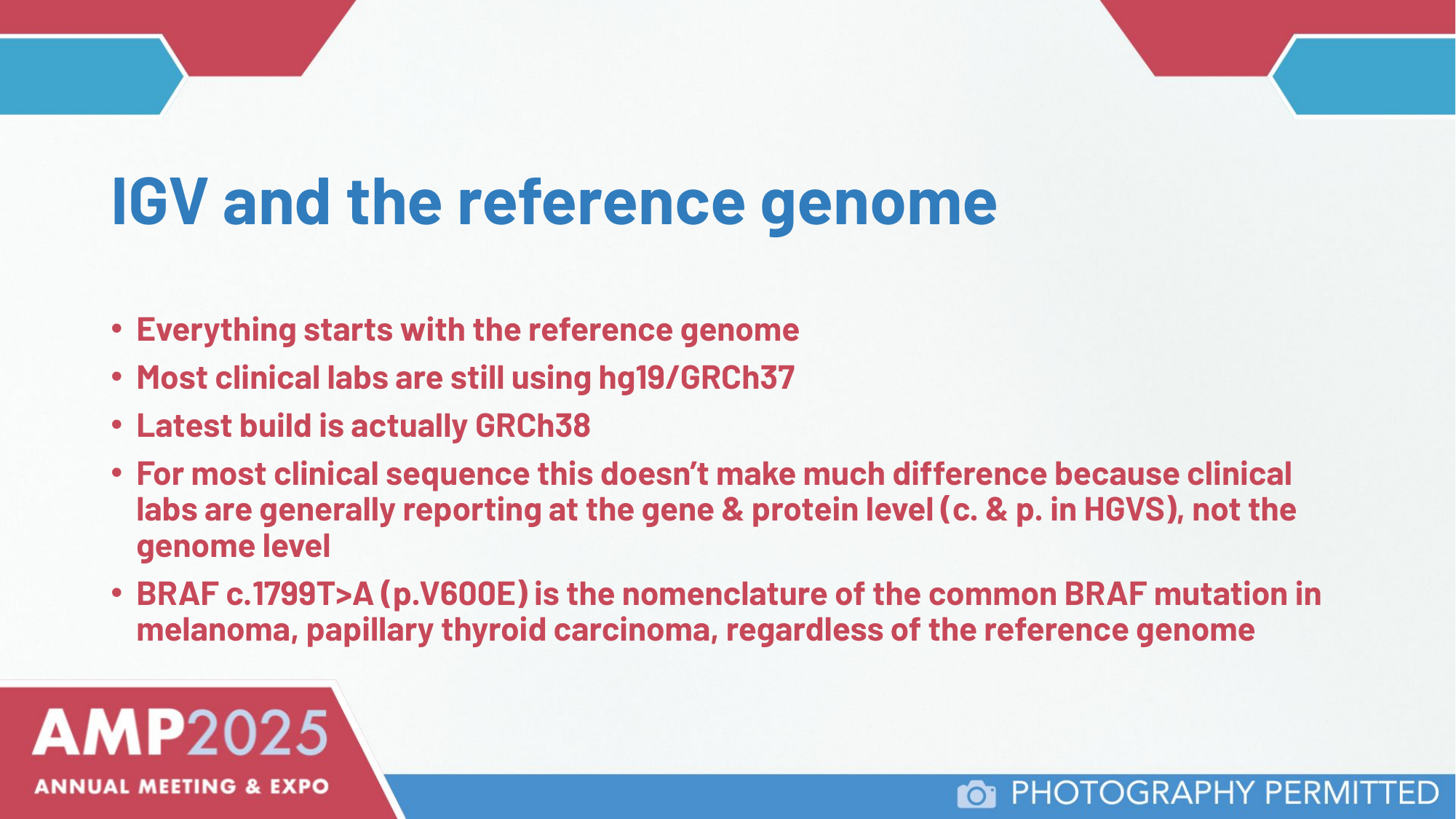

# IGV and the reference genome
Everything starts with the reference genome
Most clinical labs are still using hg19/GRCh37
Latest build is actually GRCh38
For most clinical sequence this doesn’t make much difference because clinical labs are generally reporting at the gene & protein level (c. & p. in HGVS), not the genome level
BRAF c.1799T>A (p.V600E) is the nomenclature of the common BRAF mutation in melanoma, papillary thyroid carcinoma, regardless of the reference genome